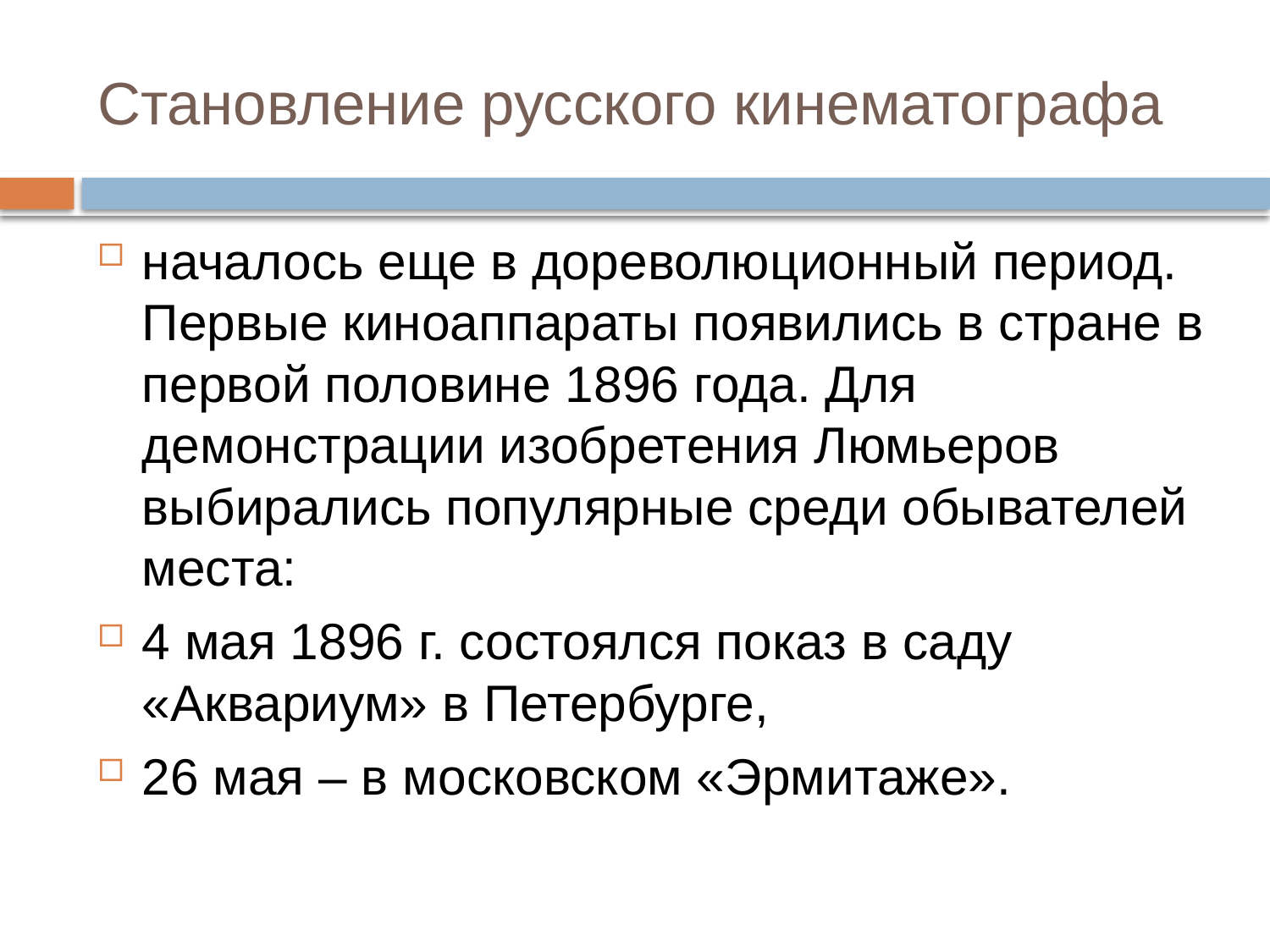

# Становление русского кинематографа
началось еще в дореволюционный период. Первые киноаппараты появились в стране в первой половине 1896 года. Для демонстрации изобретения Люмьеров выбирались популярные среди обывателей места:
4 мая 1896 г. состоялся показ в саду «Аквариум» в Петербурге,
26 мая – в московском «Эрмитаже».